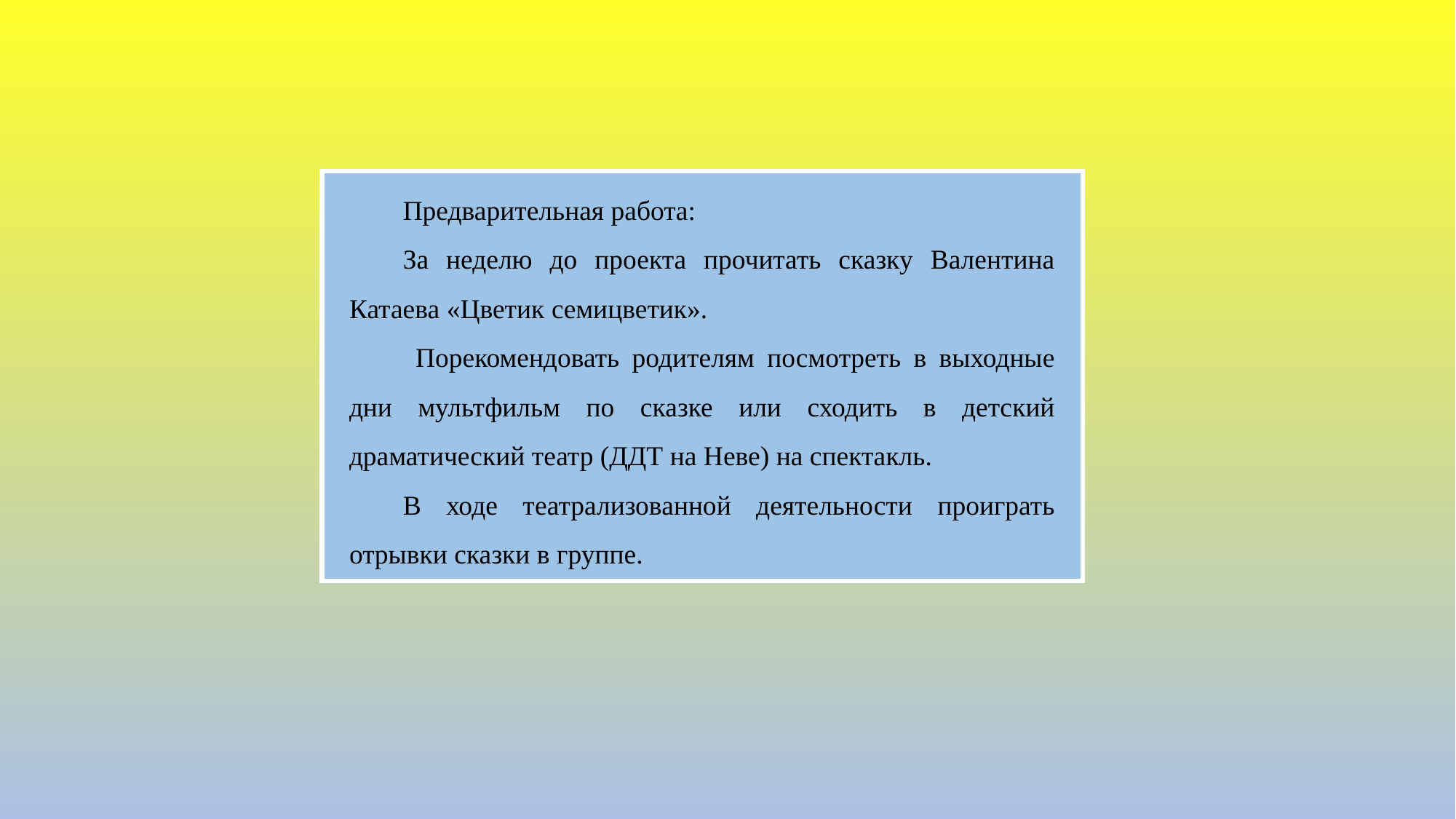

Предварительная работа:
За неделю до проекта прочитать сказку Валентина Катаева «Цветик семицветик».
 Порекомендовать родителям посмотреть в выходные дни мультфильм по сказке или сходить в детский драматический театр (ДДТ на Неве) на спектакль.
В ходе театрализованной деятельности проиграть отрывки сказки в группе.